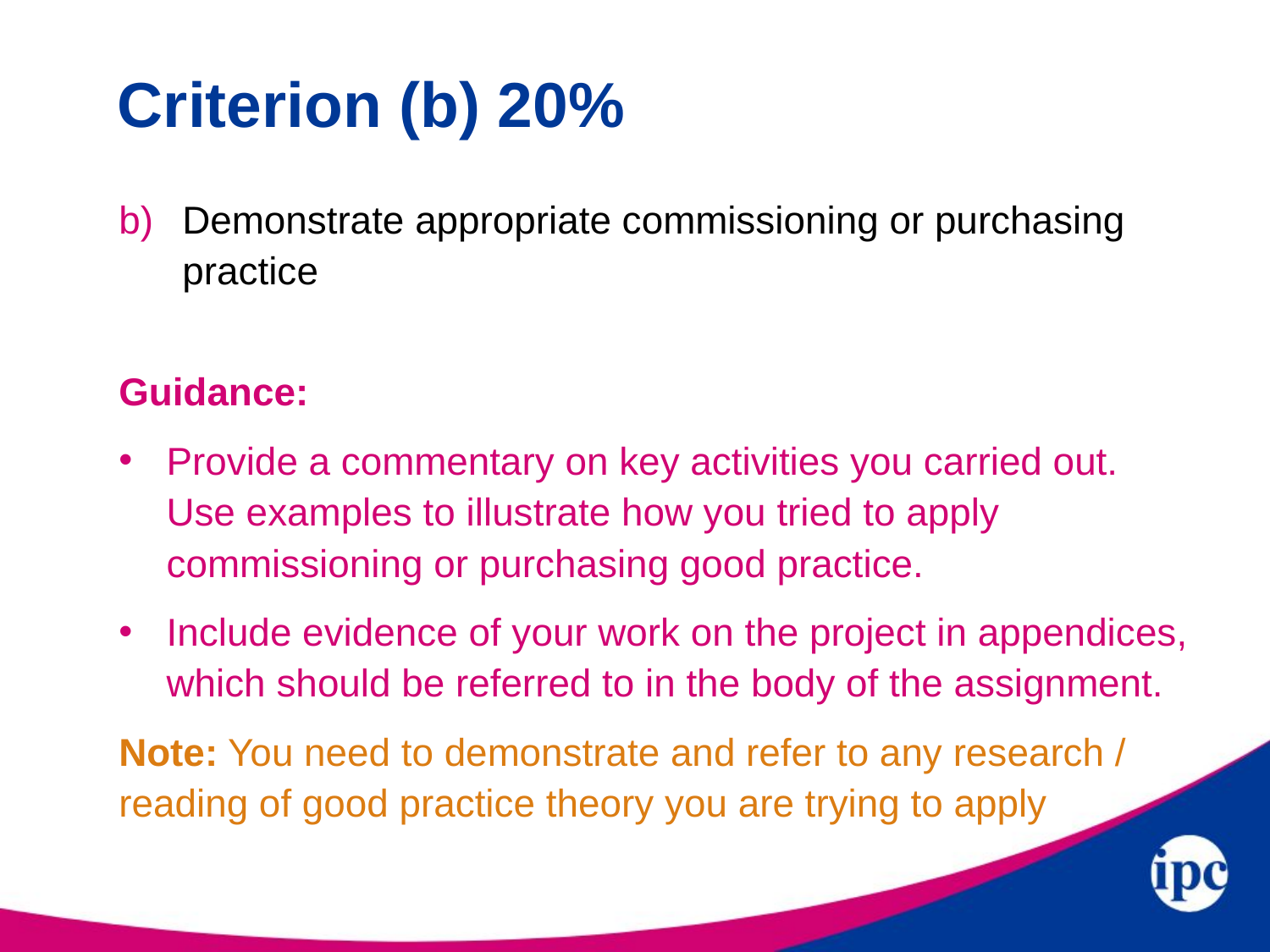

# Criterion (b) 20%
Demonstrate appropriate commissioning or purchasing practice

Guidance:
Provide a commentary on key activities you carried out. Use examples to illustrate how you tried to apply commissioning or purchasing good practice.
Include evidence of your work on the project in appendices, which should be referred to in the body of the assignment.
Note: You need to demonstrate and refer to any research / reading of good practice theory you are trying to apply